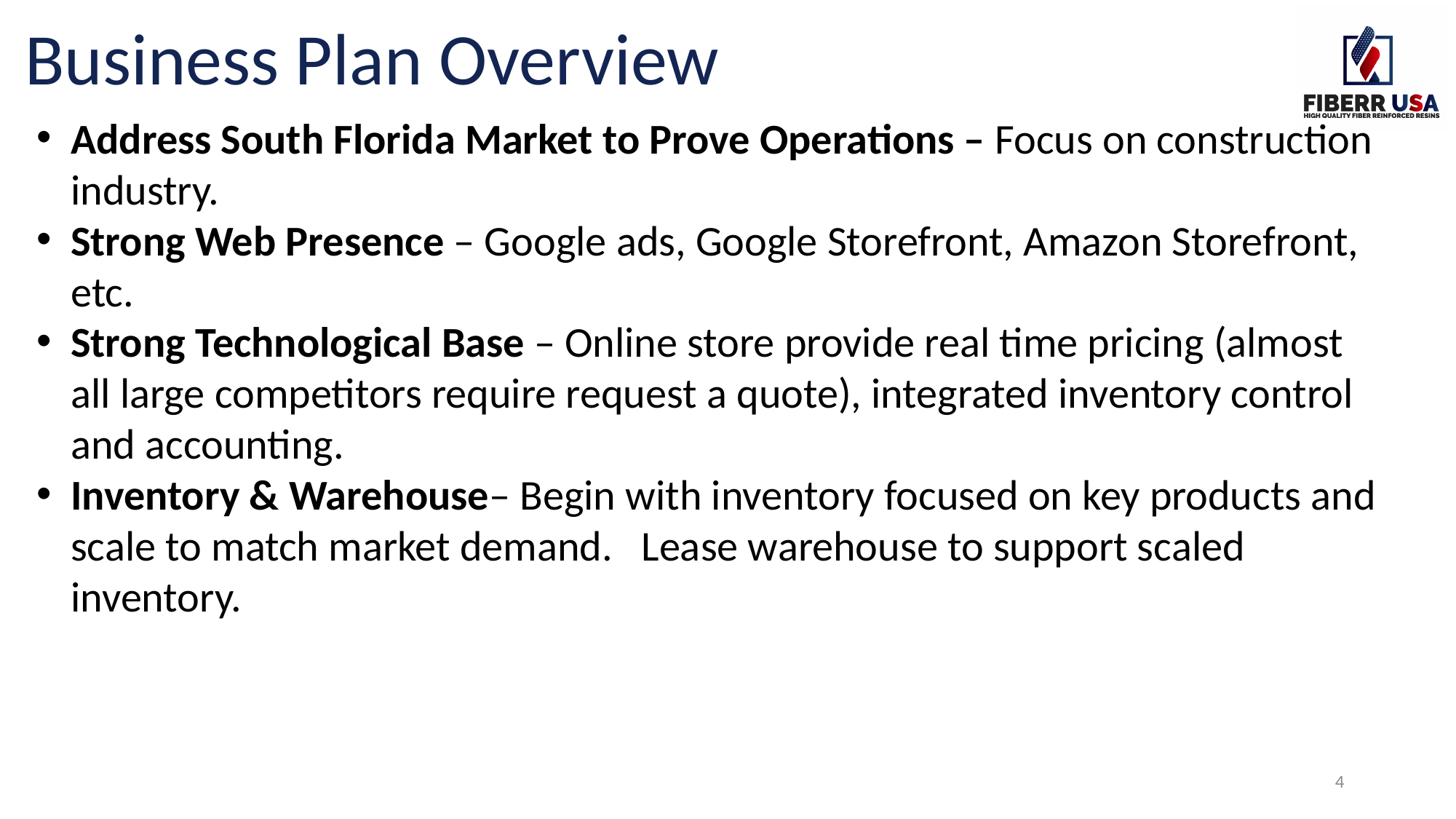

# Business Plan Overview
Address South Florida Market to Prove Operations – Focus on construction industry.
Strong Web Presence – Google ads, Google Storefront, Amazon Storefront, etc.
Strong Technological Base – Online store provide real time pricing (almost all large competitors require request a quote), integrated inventory control and accounting.
Inventory & Warehouse– Begin with inventory focused on key products and scale to match market demand.   Lease warehouse to support scaled inventory.
4